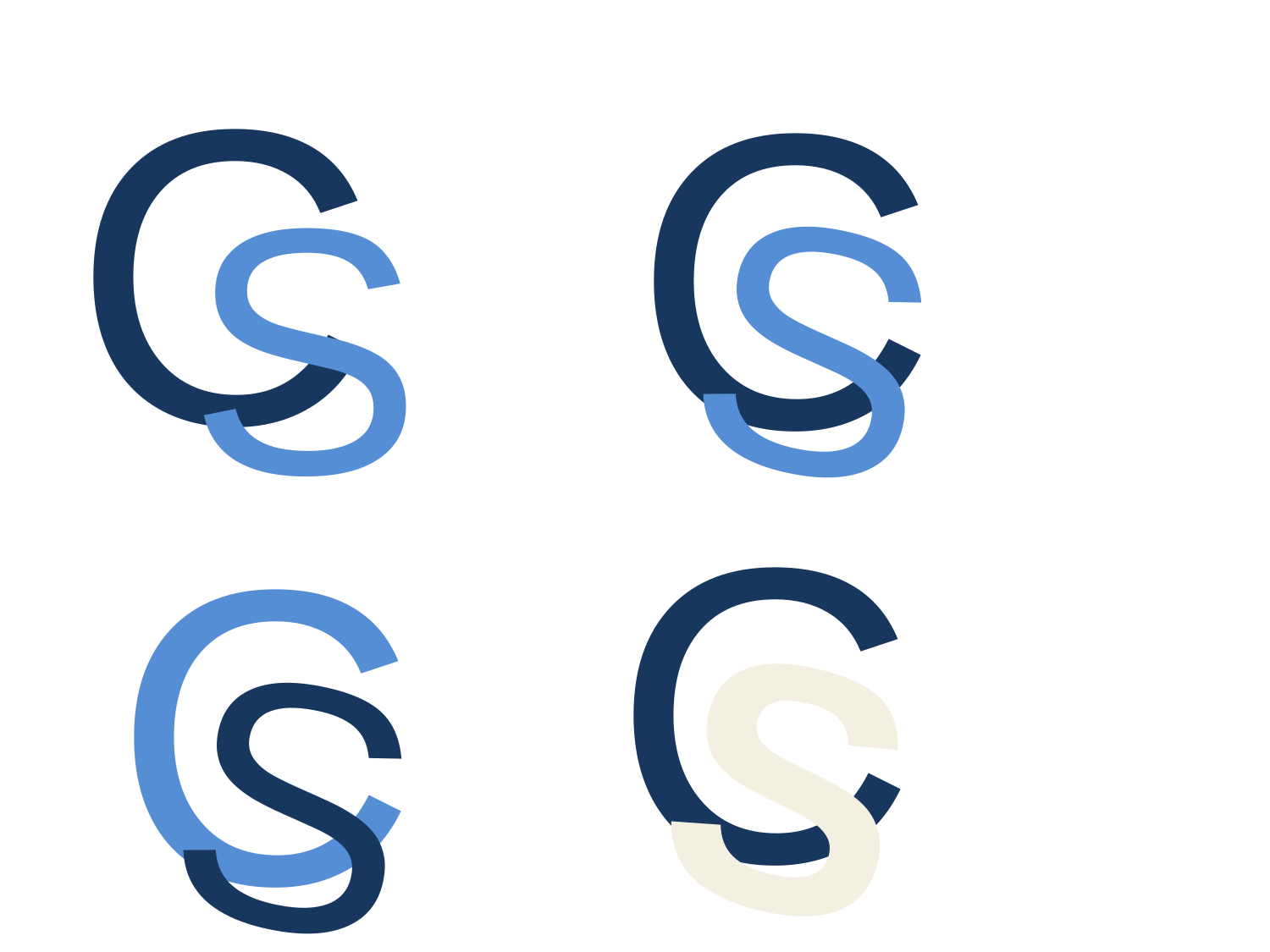

C
S
C
S
C
S
C
S